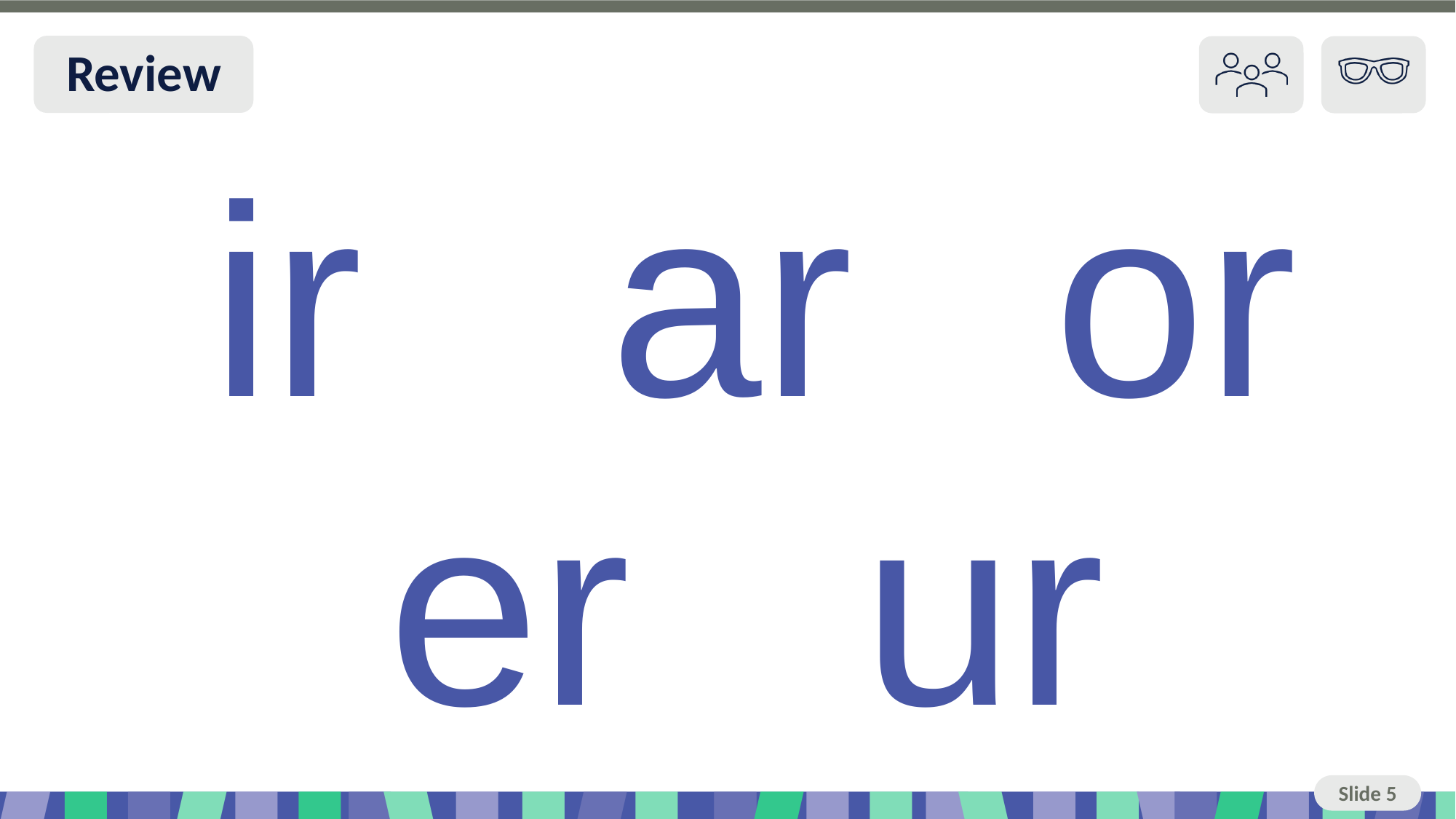

Slide 5 Review you do
 ar
 or
 ir
 ur
 er